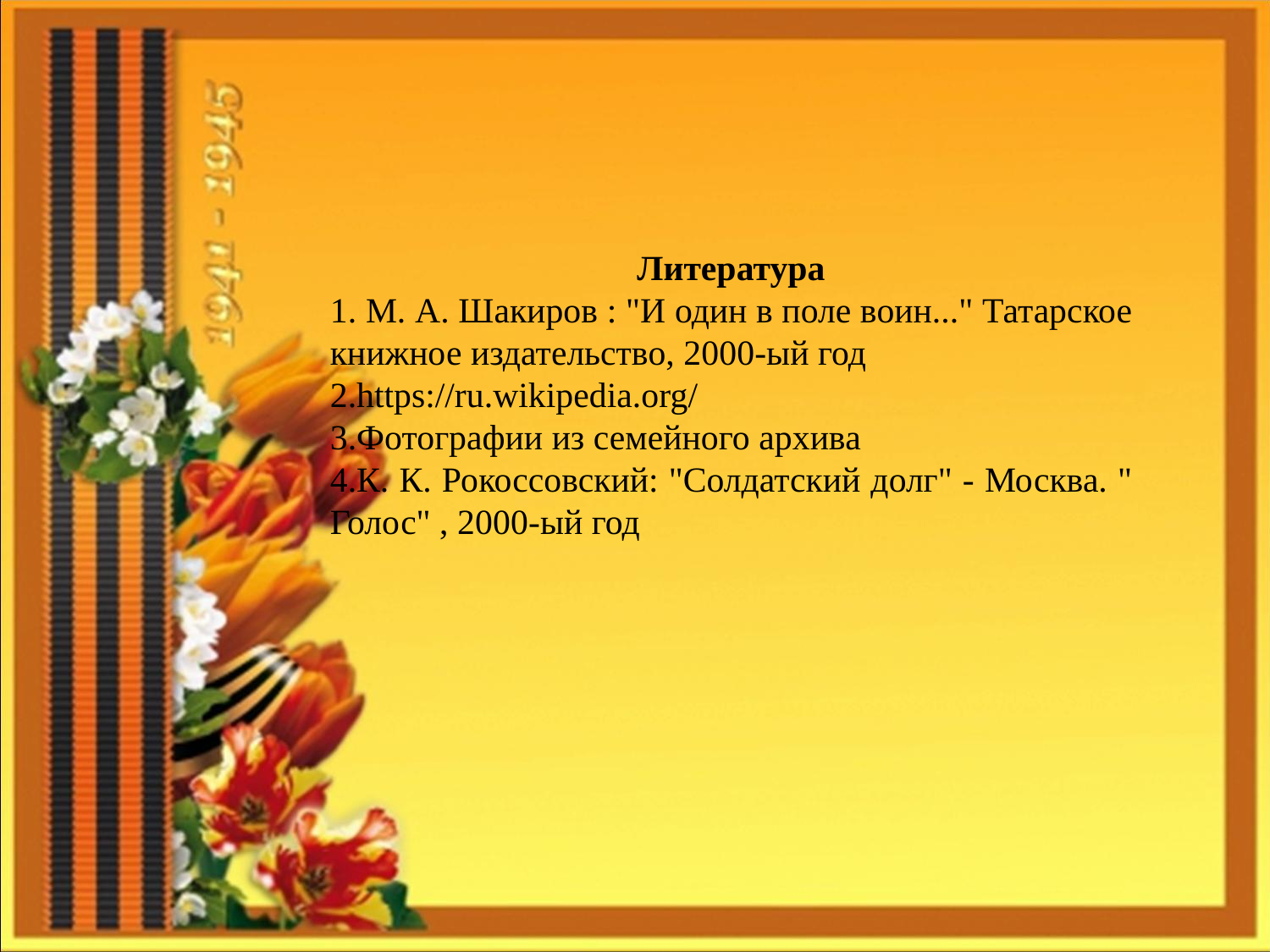

Литература
1. М. А. Шакиров : "И один в поле воин..." Татарское книжное издательство, 2000-ый год
2.https://ru.wikipedia.org/
3.Фотографии из семейного архива
4.К. К. Рокоссовский: "Солдатский долг" - Москва. " Голос" , 2000-ый год